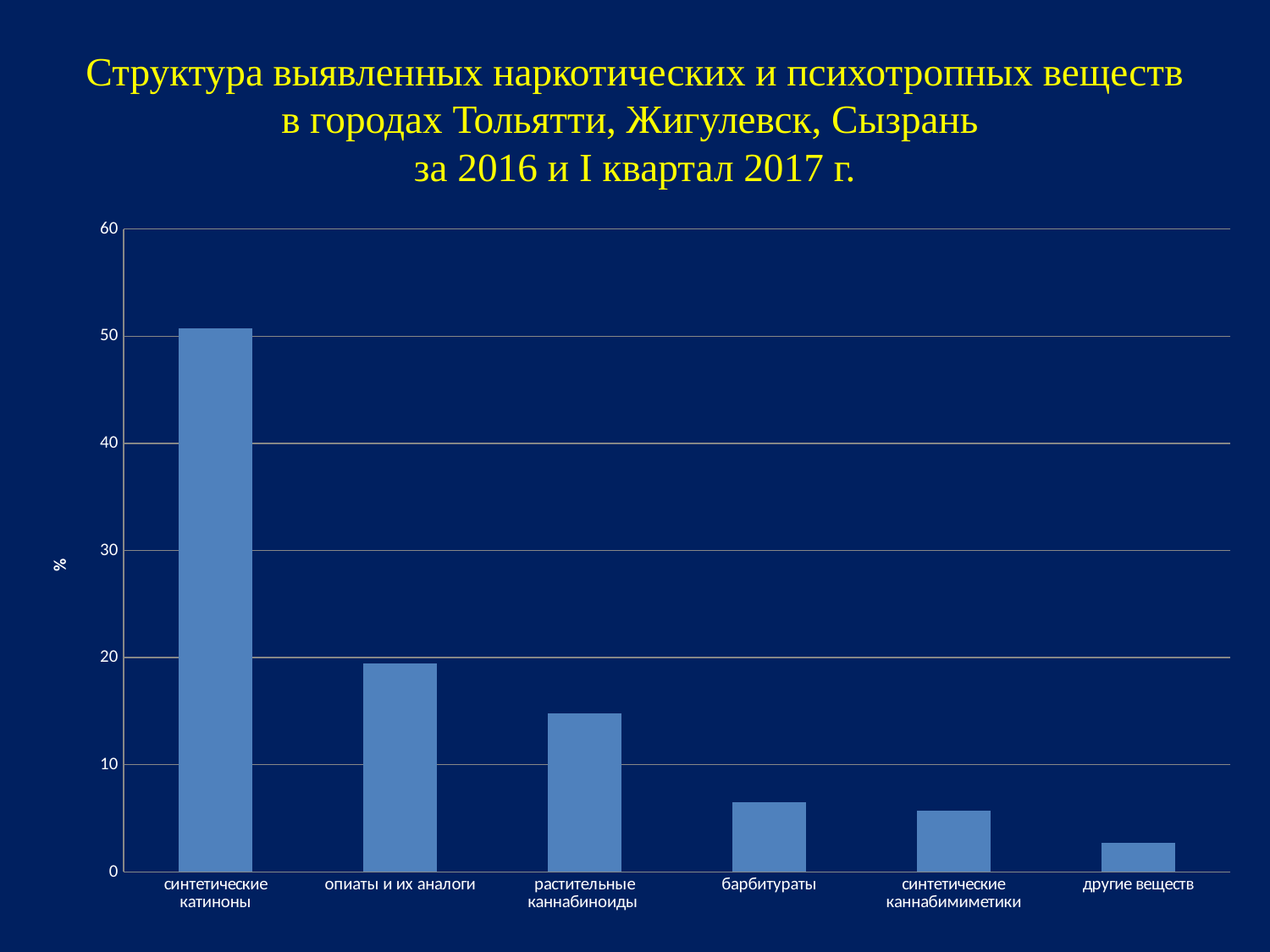

# Структура выявленных наркотических и психотропных веществ в городах Тольятти, Жигулевск, Сызрань за 2016 и I квартал 2017 г.

### Chart

| Category |  |
|---|---|
| синтетические катиноны | 50.71 |
| опиаты и их аналоги | 19.45 |
| растительные каннабиноиды  | 14.83 |
| барбитураты | 6.53 |
| синтетические каннабимиметики | 5.74 |
| другие веществ | 2.74 |

### Chart

| Category |
|---|